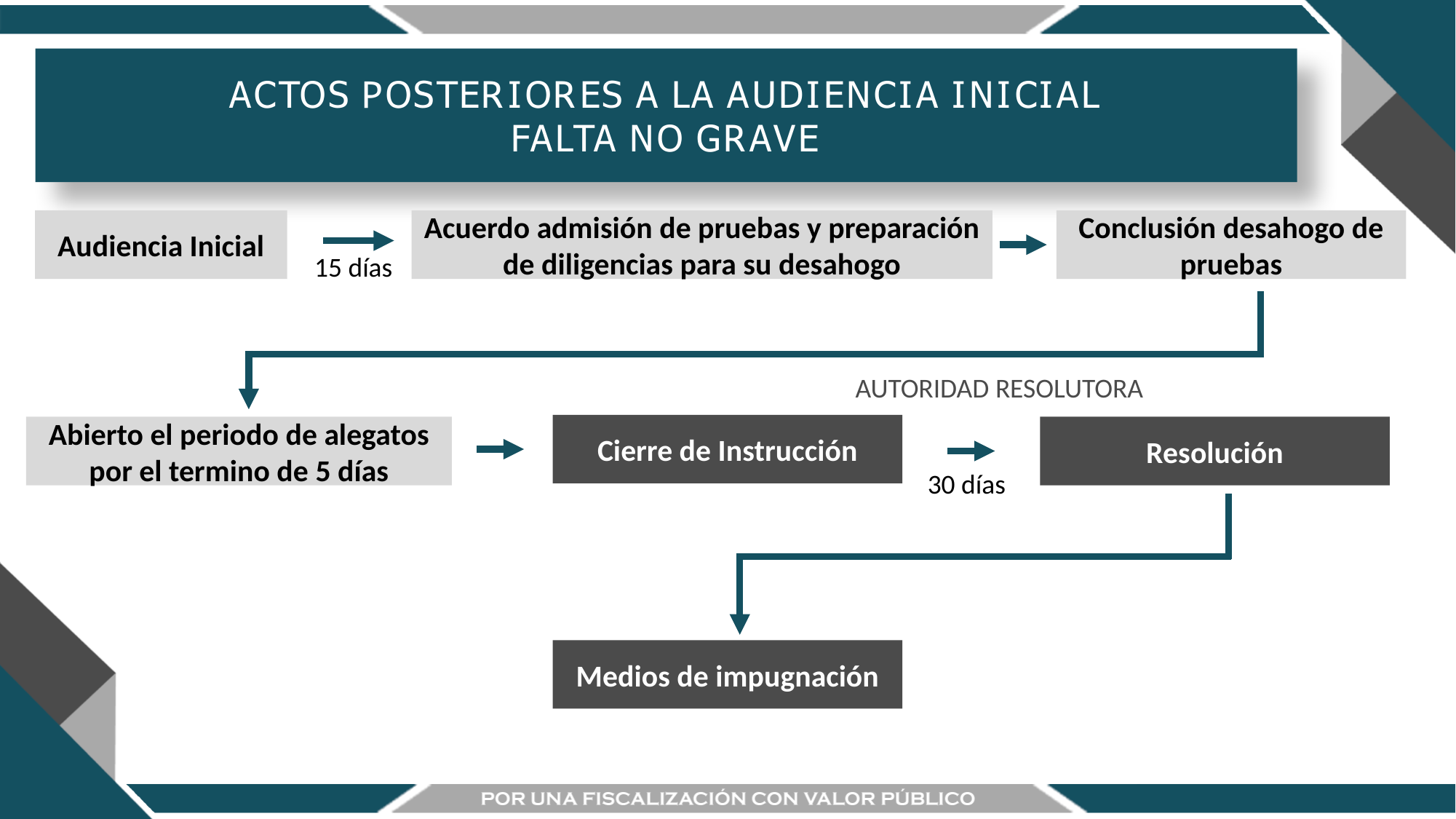

ACTOS POSTERIORES A LA AUDIENCIA INICIAL
FALTA NO GRAVE
Audiencia Inicial
Acuerdo admisión de pruebas y preparación de diligencias para su desahogo
Conclusión desahogo de pruebas
15 días
AUTORIDAD RESOLUTORA
Cierre de Instrucción
Abierto el periodo de alegatos por el termino de 5 días
Resolución
30 días
Medios de impugnación